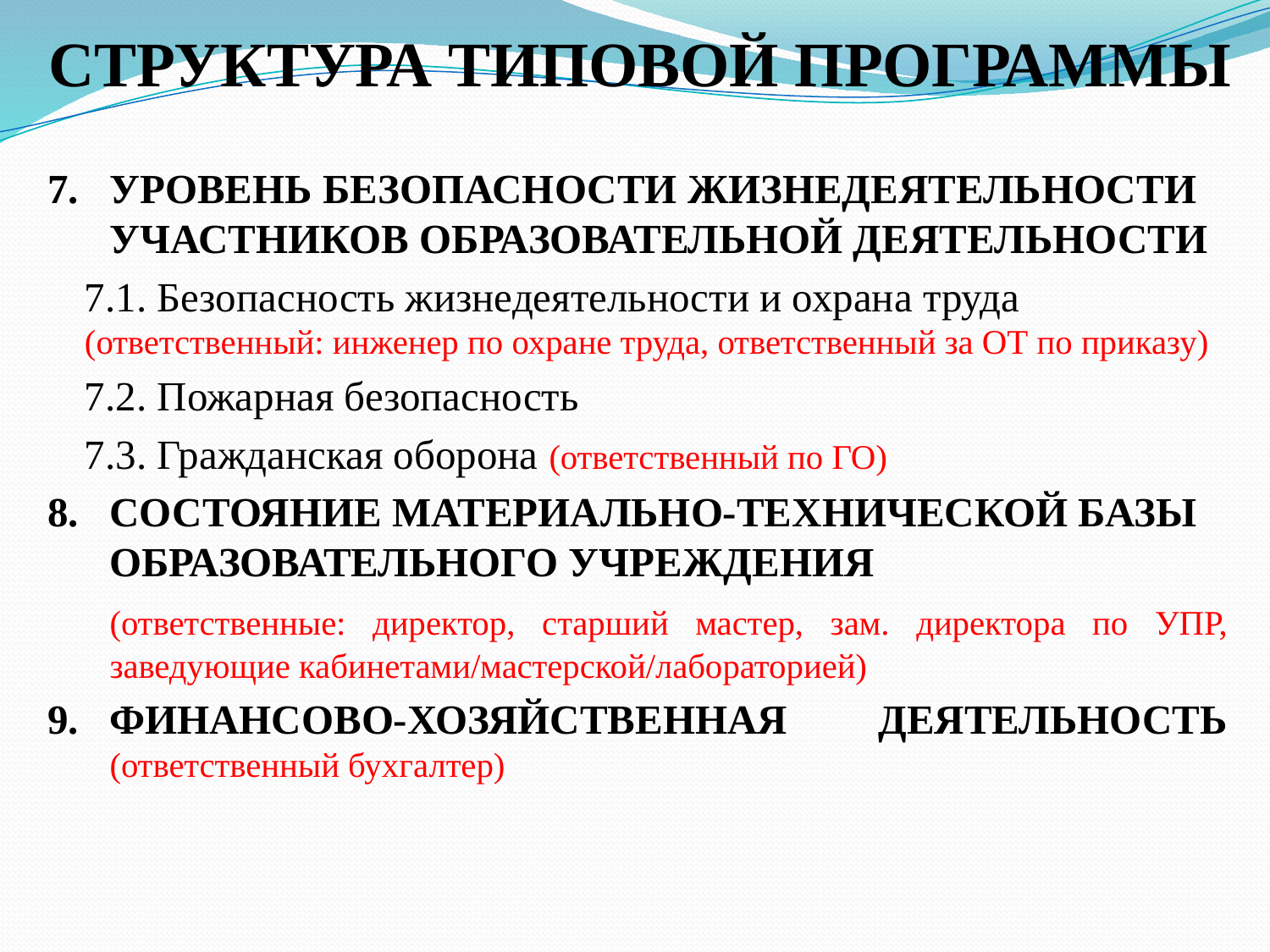

# СТРУКТУРА ТИПОВОЙ ПРОГРАММЫ
УРОВЕНЬ БЕЗОПАСНОСТИ ЖИЗНЕДЕЯТЕЛЬНОСТИ УЧАСТНИКОВ ОБРАЗОВАТЕЛЬНОЙ ДЕЯТЕЛЬНОСТИ
	7.1. Безопасность жизнедеятельности и охрана труда (ответственный: инженер по охране труда, ответственный за ОТ по приказу)
	7.2. Пожарная безопасность
	7.3. Гражданская оборона (ответственный по ГО)
СОСТОЯНИЕ МАТЕРИАЛЬНО-ТЕХНИЧЕСКОЙ БАЗЫ ОБРАЗОВАТЕЛЬНОГО УЧРЕЖДЕНИЯ
	(ответственные: директор, старший мастер, зам. директора по УПР, заведующие кабинетами/мастерской/лабораторией)
ФИНАНСОВО-ХОЗЯЙСТВЕННАЯ ДЕЯТЕЛЬНОСТЬ (ответственный бухгалтер)